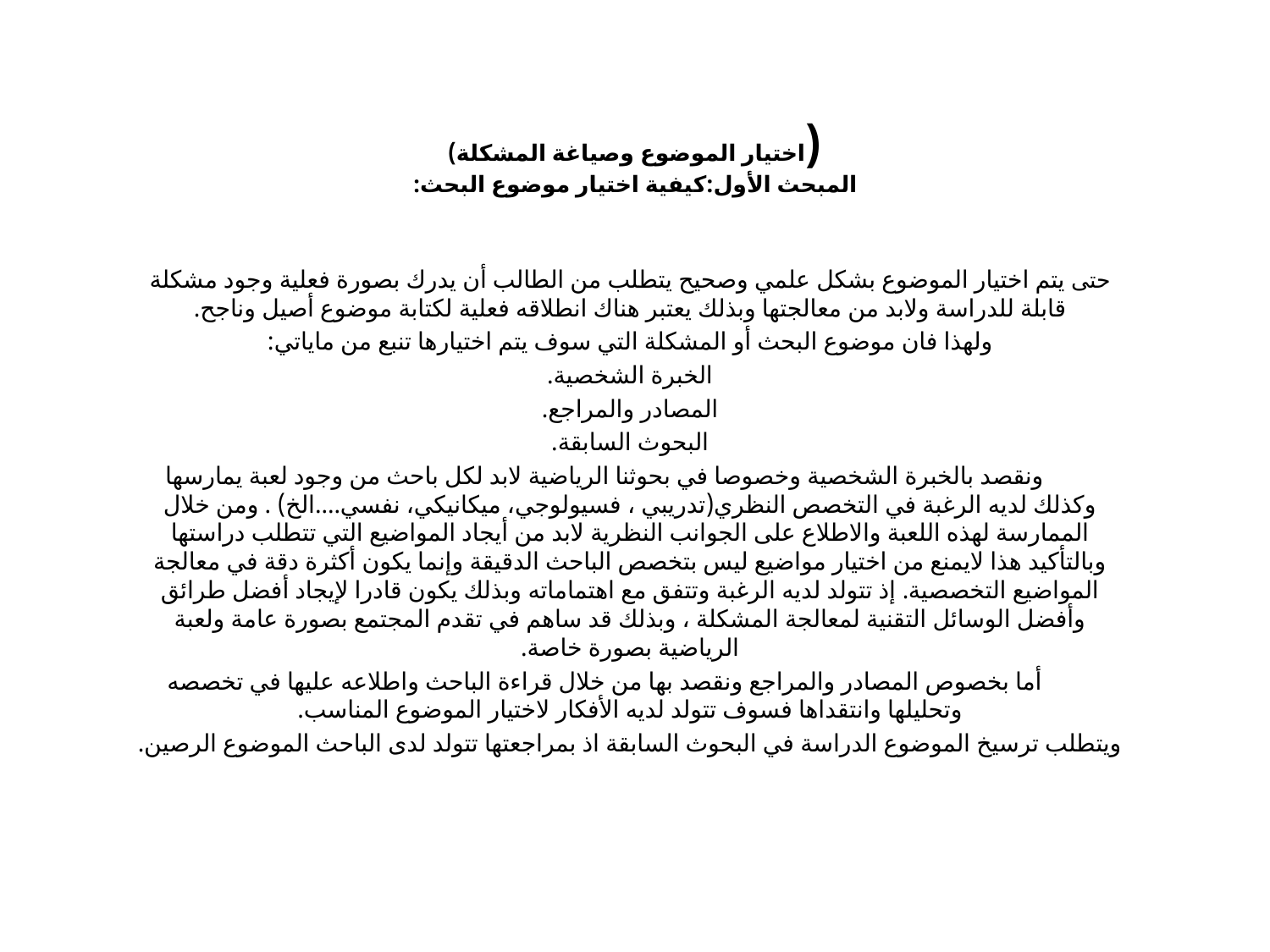

# (اختيار الموضوع وصياغة المشكلة) المبحث الأول:كيفية اختيار موضوع البحث:
حتى يتم اختيار الموضوع بشكل علمي وصحيح يتطلب من الطالب أن يدرك بصورة فعلية وجود مشكلة قابلة للدراسة ولابد من معالجتها وبذلك يعتبر هناك انطلاقه فعلية لكتابة موضوع أصيل وناجح.
ولهذا فان موضوع البحث أو المشكلة التي سوف يتم اختيارها تنبع من ماياتي:
الخبرة الشخصية.
المصادر والمراجع.
البحوث السابقة.
		ونقصد بالخبرة الشخصية وخصوصا في بحوثنا الرياضية لابد لكل باحث من وجود لعبة يمارسها وكذلك لديه الرغبة في التخصص النظري(تدريبي ، فسيولوجي، ميكانيكي، نفسي....الخ) . ومن خلال الممارسة لهذه اللعبة والاطلاع على الجوانب النظرية لابد من أيجاد المواضيع التي تتطلب دراستها وبالتأكيد هذا لايمنع من اختيار مواضيع ليس بتخصص الباحث الدقيقة وإنما يكون أكثرة دقة في معالجة المواضيع التخصصية. إذ تتولد لديه الرغبة وتتفق مع اهتماماته وبذلك يكون قادرا لإيجاد أفضل طرائق وأفضل الوسائل التقنية لمعالجة المشكلة ، وبذلك قد ساهم في تقدم المجتمع بصورة عامة ولعبة الرياضية بصورة خاصة.
		أما بخصوص المصادر والمراجع ونقصد بها من خلال قراءة الباحث واطلاعه عليها في تخصصه وتحليلها وانتقداها فسوف تتولد لديه الأفكار لاختيار الموضوع المناسب.
	ويتطلب ترسيخ الموضوع الدراسة في البحوث السابقة اذ بمراجعتها تتولد لدى الباحث الموضوع الرصين.